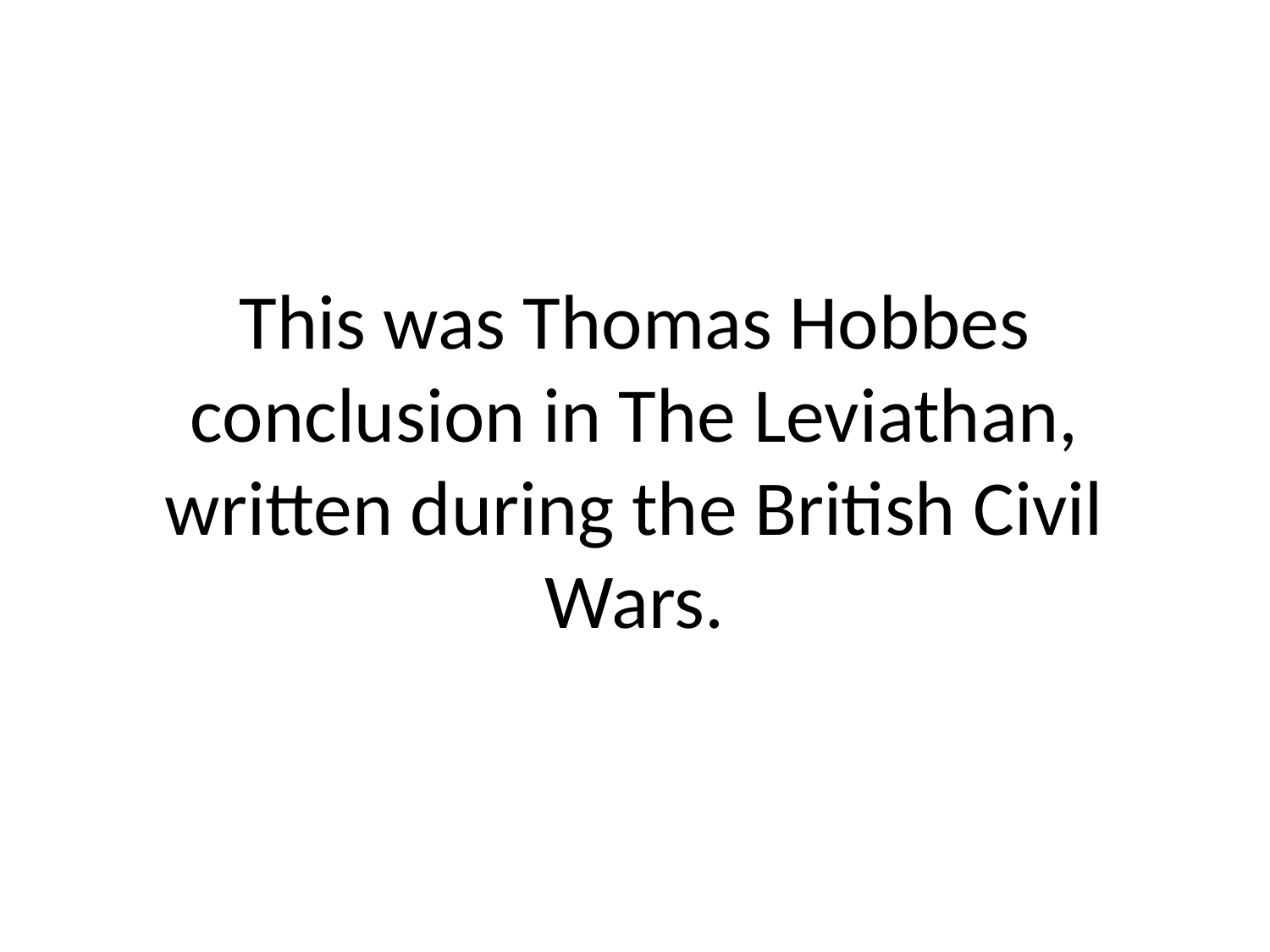

# This was Thomas Hobbes conclusion in The Leviathan, written during the British Civil Wars.